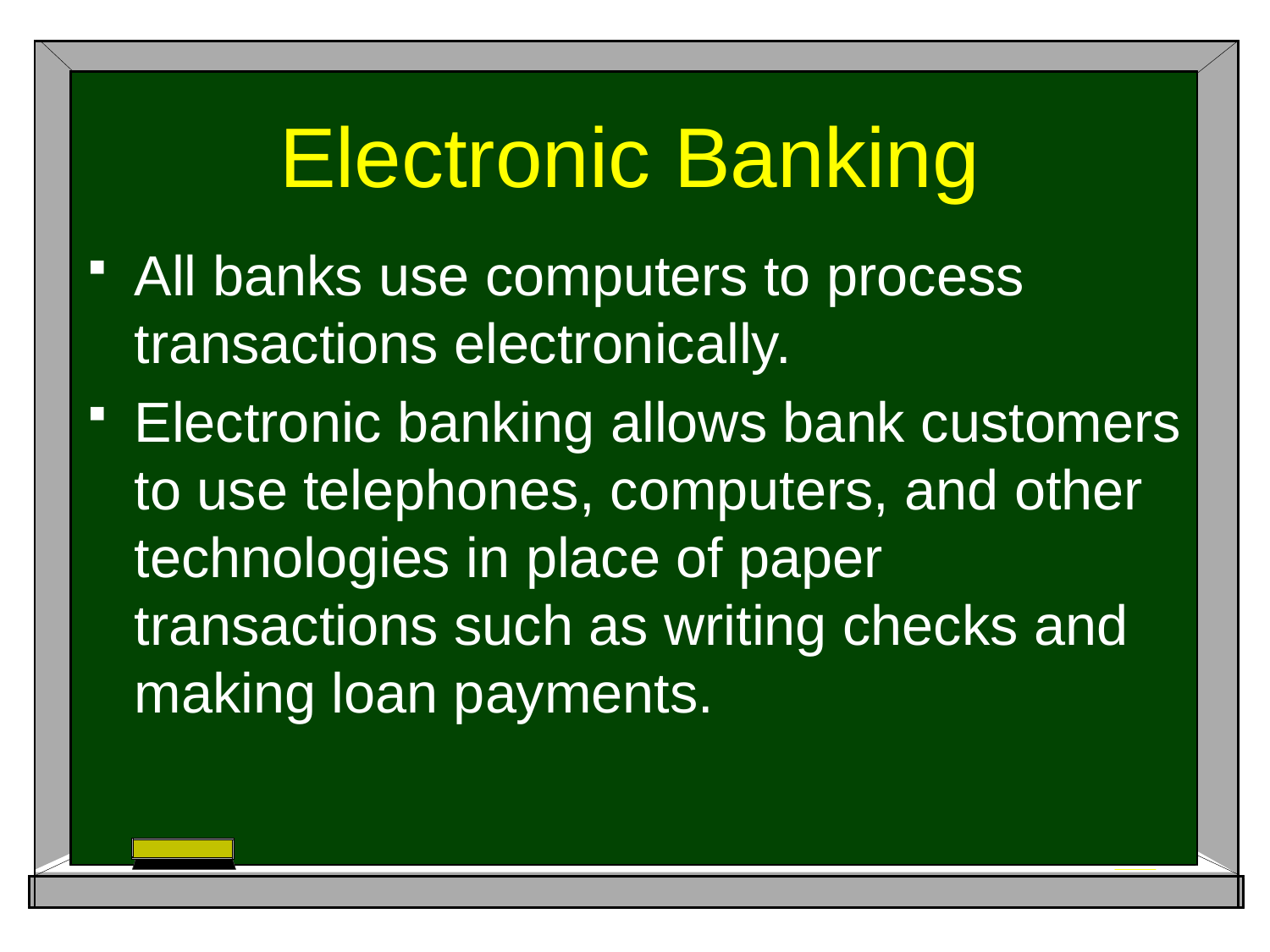

# Electronic Banking
All banks use computers to process transactions electronically.
Electronic banking allows bank customers to use telephones, computers, and other technologies in place of paper transactions such as writing checks and making loan payments.